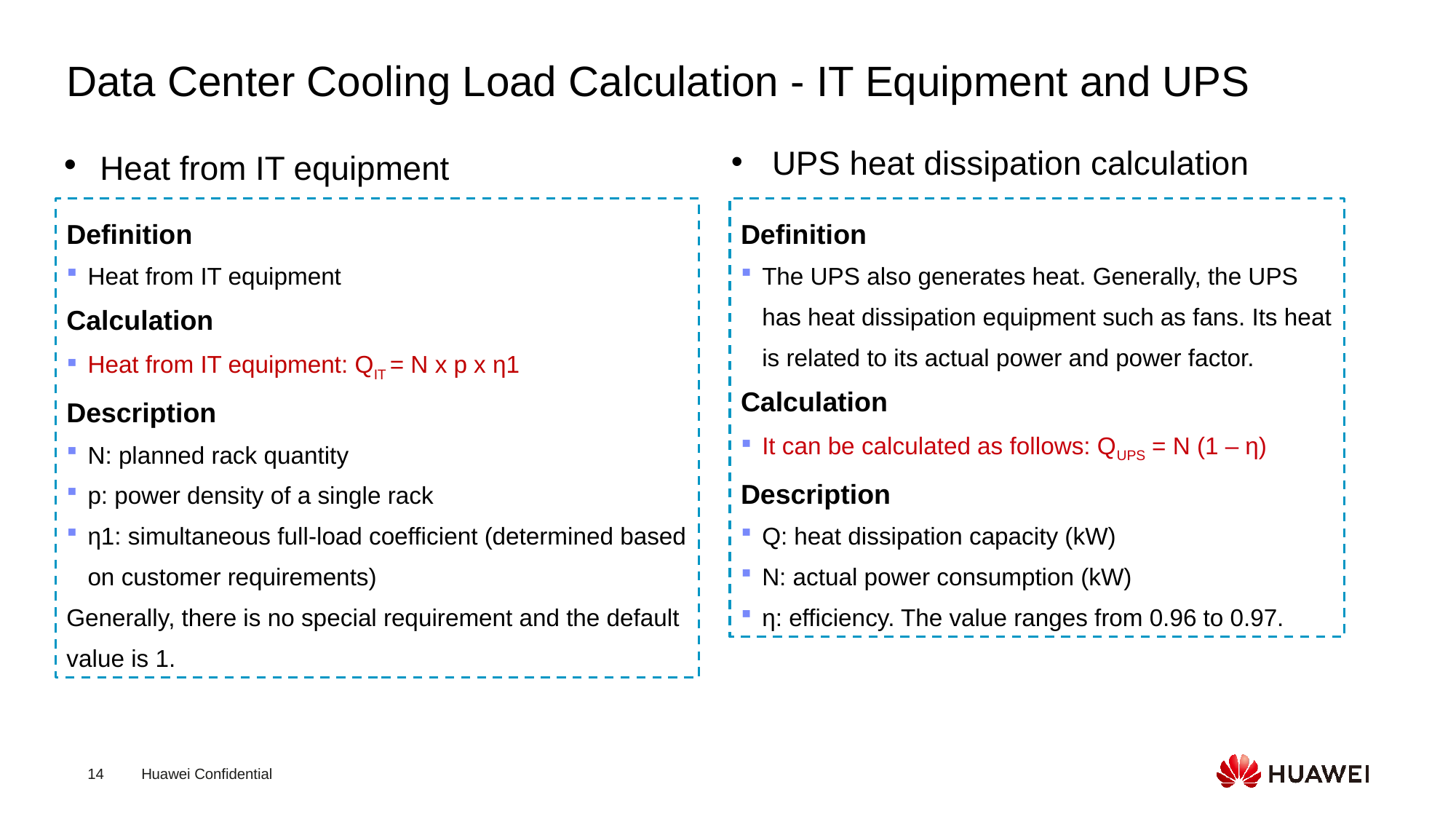

# Data Center Cooling Load Calculation - IT Equipment and UPS
Heat from IT equipment
UPS heat dissipation calculation
Definition
Heat from IT equipment
Calculation
Heat from IT equipment: QIT = N x p x η1
Description
N: planned rack quantity
p: power density of a single rack
η1: simultaneous full-load coefficient (determined based on customer requirements)
Generally, there is no special requirement and the default value is 1.
Definition
The UPS also generates heat. Generally, the UPS has heat dissipation equipment such as fans. Its heat is related to its actual power and power factor.
Calculation
It can be calculated as follows: QUPS = N (1 – η)
Description
Q: heat dissipation capacity (kW)
N: actual power consumption (kW)
η: efficiency. The value ranges from 0.96 to 0.97.